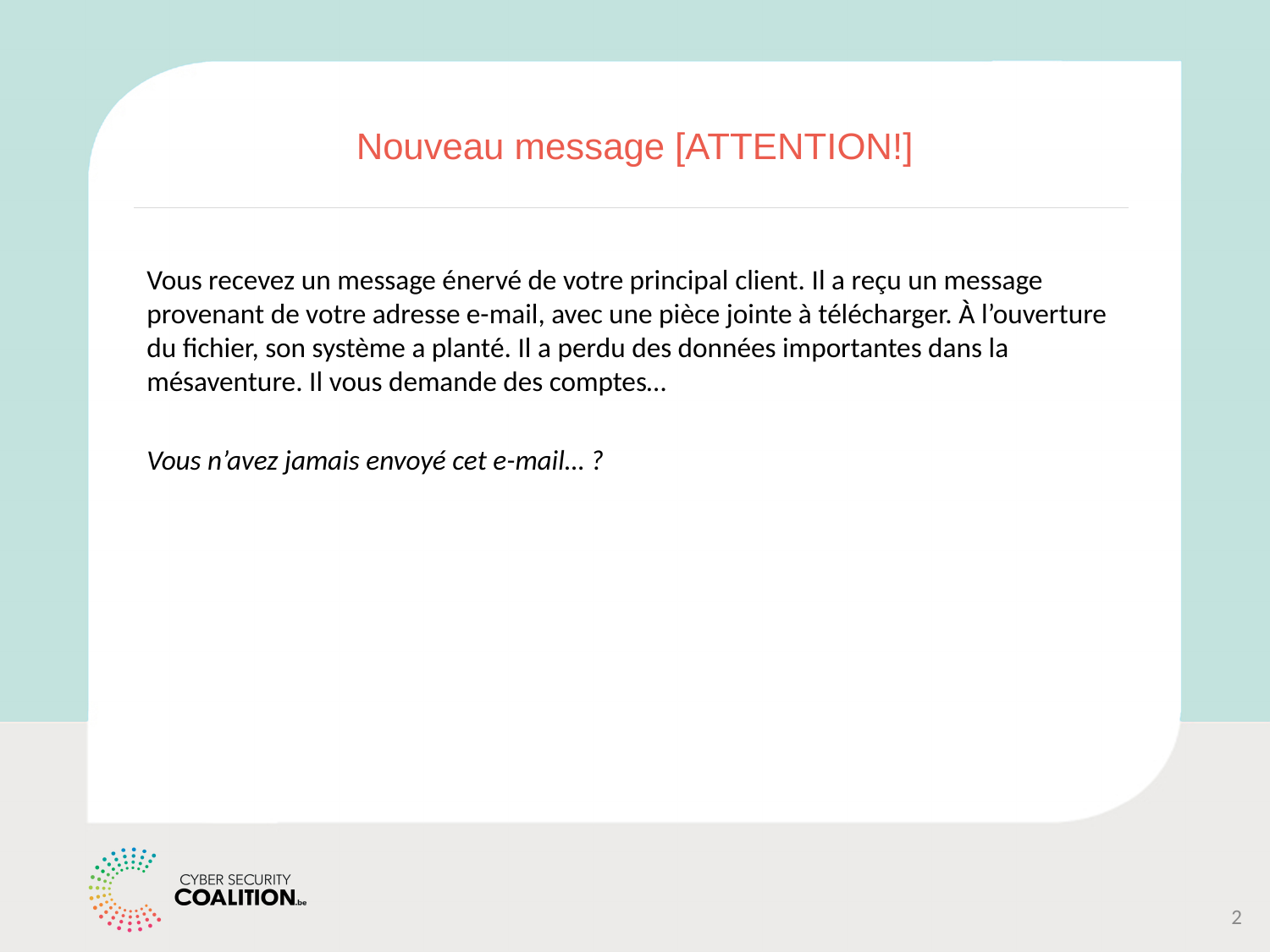

# Nouveau message [ATTENTION!]
Vous recevez un message énervé de votre principal client. Il a reçu un message provenant de votre adresse e-mail, avec une pièce jointe à télécharger. À l’ouverture du fichier, son système a planté. Il a perdu des données importantes dans la mésaventure. Il vous demande des comptes…

Vous n’avez jamais envoyé cet e-mail… ?
2